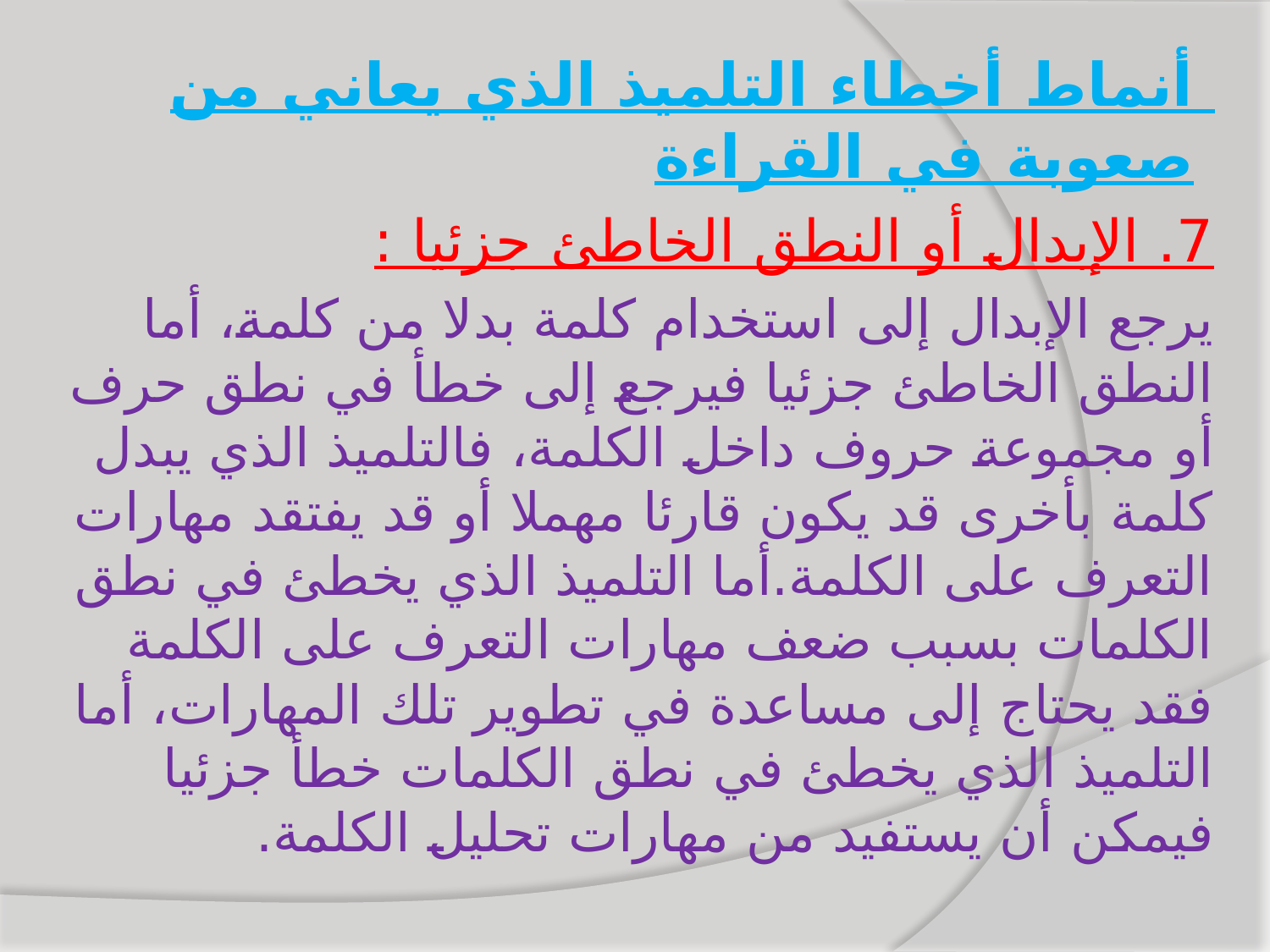

# أنماط أخطاء التلميذ الذي يعاني من صعوبة في القراءة
7. الإبدال أو النطق الخاطئ جزئيا :
يرجع الإبدال إلى استخدام كلمة بدلا من كلمة، أما النطق الخاطئ جزئيا فيرجع إلى خطأ في نطق حرف أو مجموعة حروف داخل الكلمة، فالتلميذ الذي يبدل كلمة بأخرى قد يكون قارئا مهملا أو قد يفتقد مهارات التعرف على الكلمة.أما التلميذ الذي يخطئ في نطق الكلمات بسبب ضعف مهارات التعرف على الكلمة فقد يحتاج إلى مساعدة في تطوير تلك المهارات، أما التلميذ الذي يخطئ في نطق الكلمات خطأ جزئيا فيمكن أن يستفيد من مهارات تحليل الكلمة.